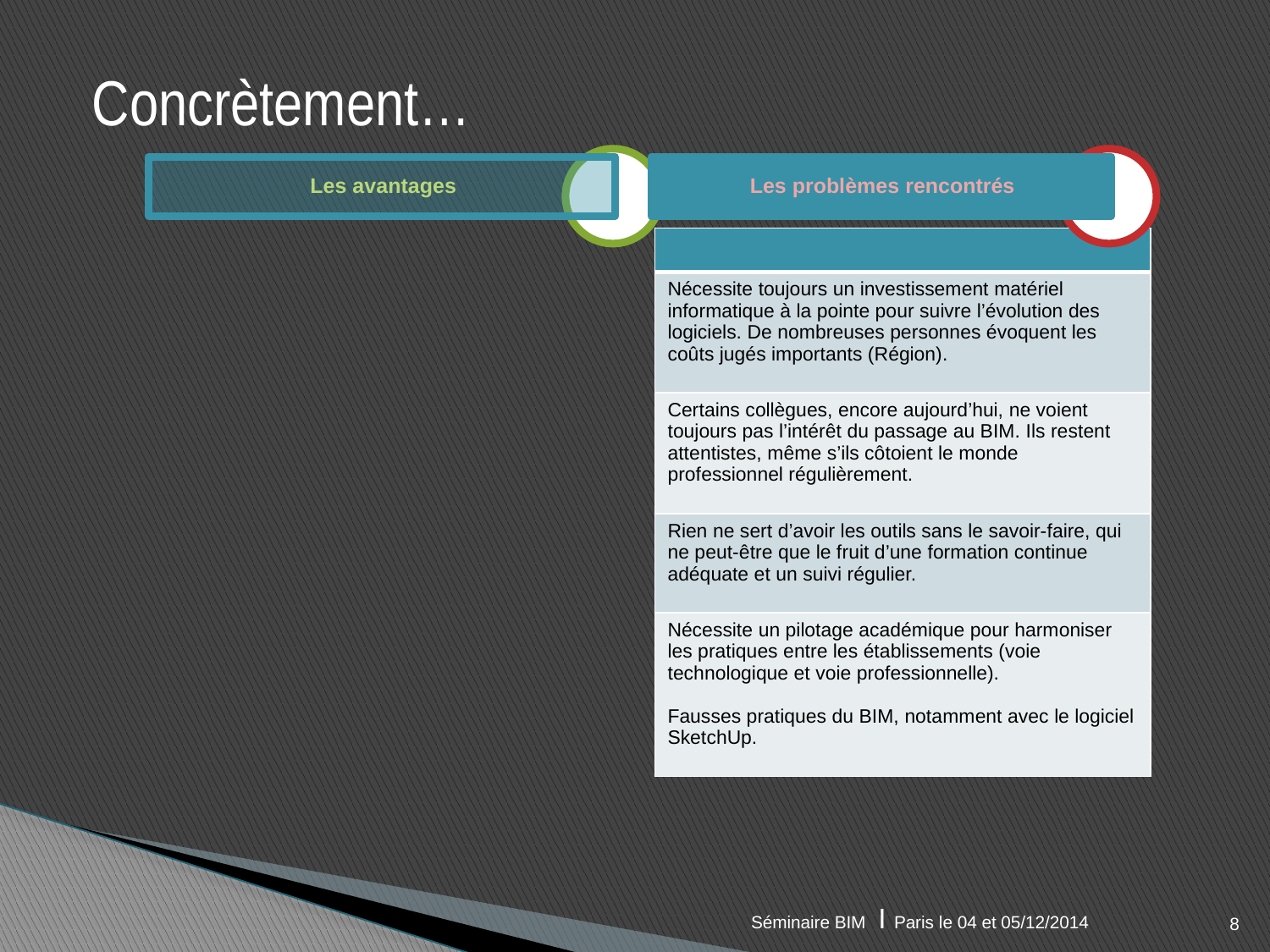

# Concrètement…

Les avantages

Les problèmes rencontrés
|  |
| --- |
| Nécessite toujours un investissement matériel informatique à la pointe pour suivre l’évolution des logiciels. De nombreuses personnes évoquent les coûts jugés importants (Région). |
| Certains collègues, encore aujourd’hui, ne voient toujours pas l’intérêt du passage au BIM. Ils restent attentistes, même s’ils côtoient le monde professionnel régulièrement. |
| Rien ne sert d’avoir les outils sans le savoir-faire, qui ne peut-être que le fruit d’une formation continue adéquate et un suivi régulier. |
| Nécessite un pilotage académique pour harmoniser les pratiques entre les établissements (voie technologique et voie professionnelle). Fausses pratiques du BIM, notamment avec le logiciel SketchUp. |
Séminaire BIM  I Paris le 04 et 05/12/2014
8